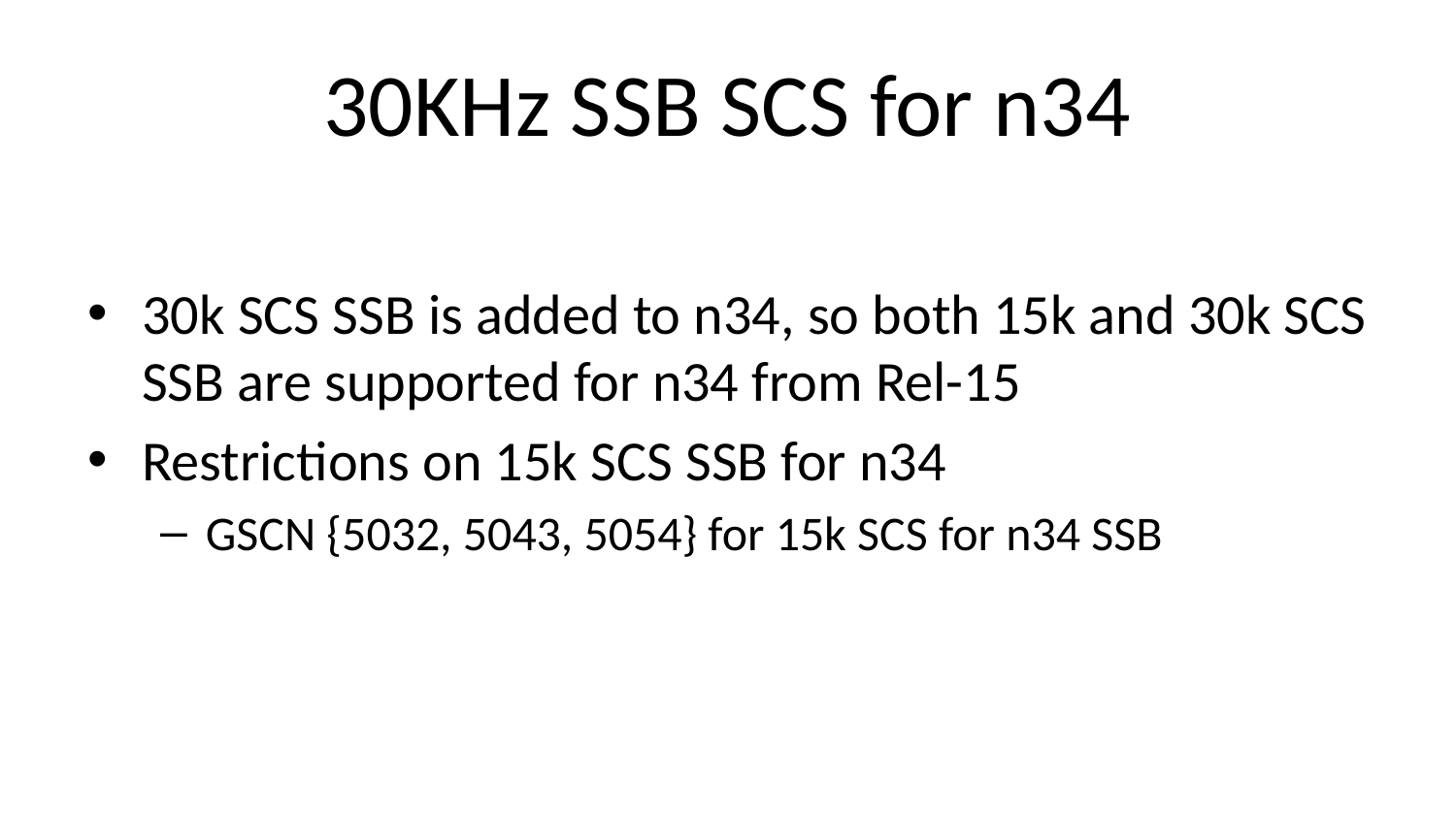

# 30KHz SSB SCS for n34

30k SCS SSB is added to n34, so both 15k and 30k SCS SSB are supported for n34 from Rel-15
Restrictions on 15k SCS SSB for n34
GSCN {5032, 5043, 5054} for 15k SCS for n34 SSB